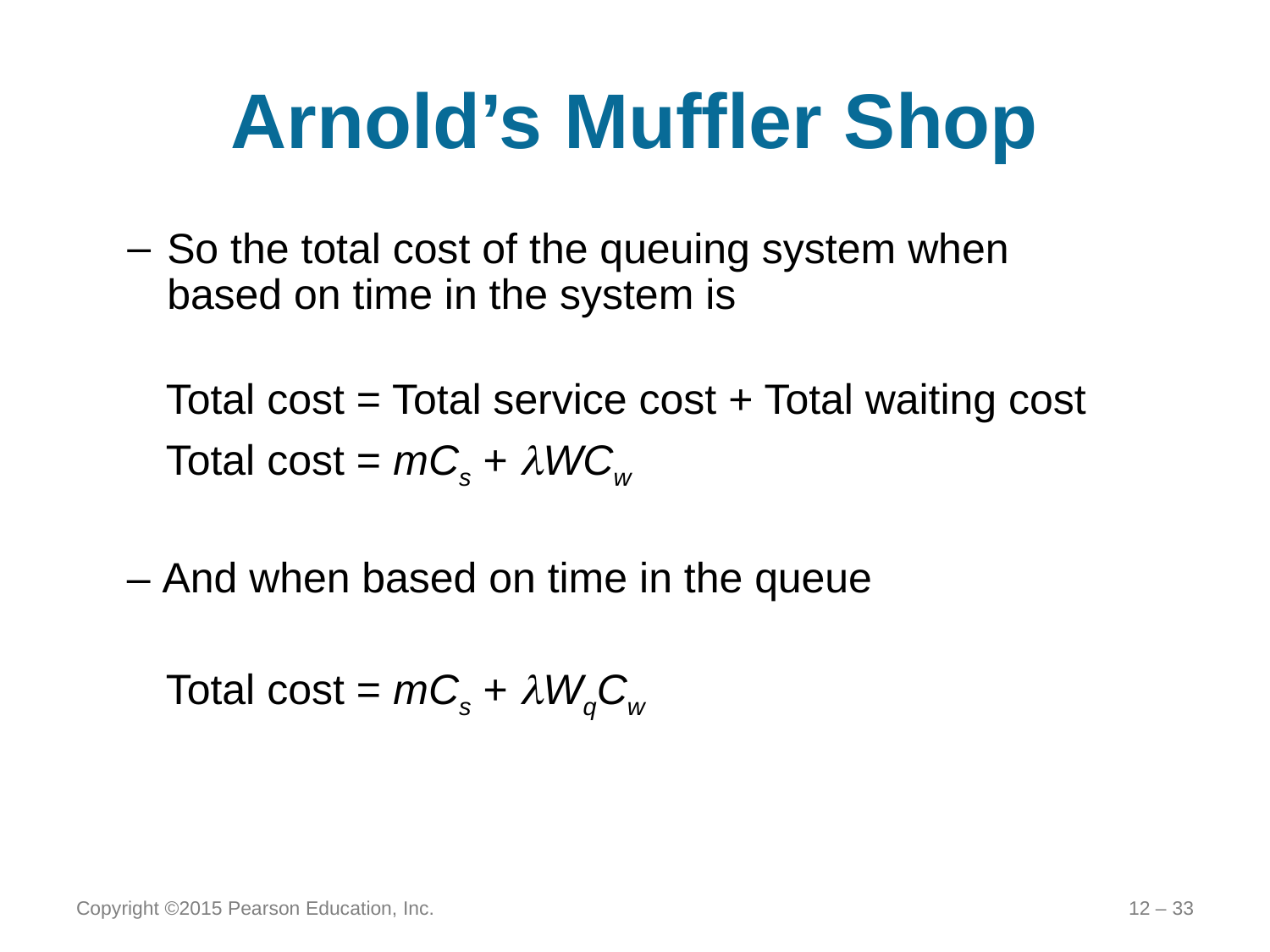

# Arnold’s Muffler Shop
So the total cost of the queuing system when based on time in the system is
Total cost = Total service cost + Total waiting cost
Total cost = mCs + λWCw
– And when based on time in the queue
Total cost = mCs + λWqCw
Copyright ©2015 Pearson Education, Inc.
12 – 33